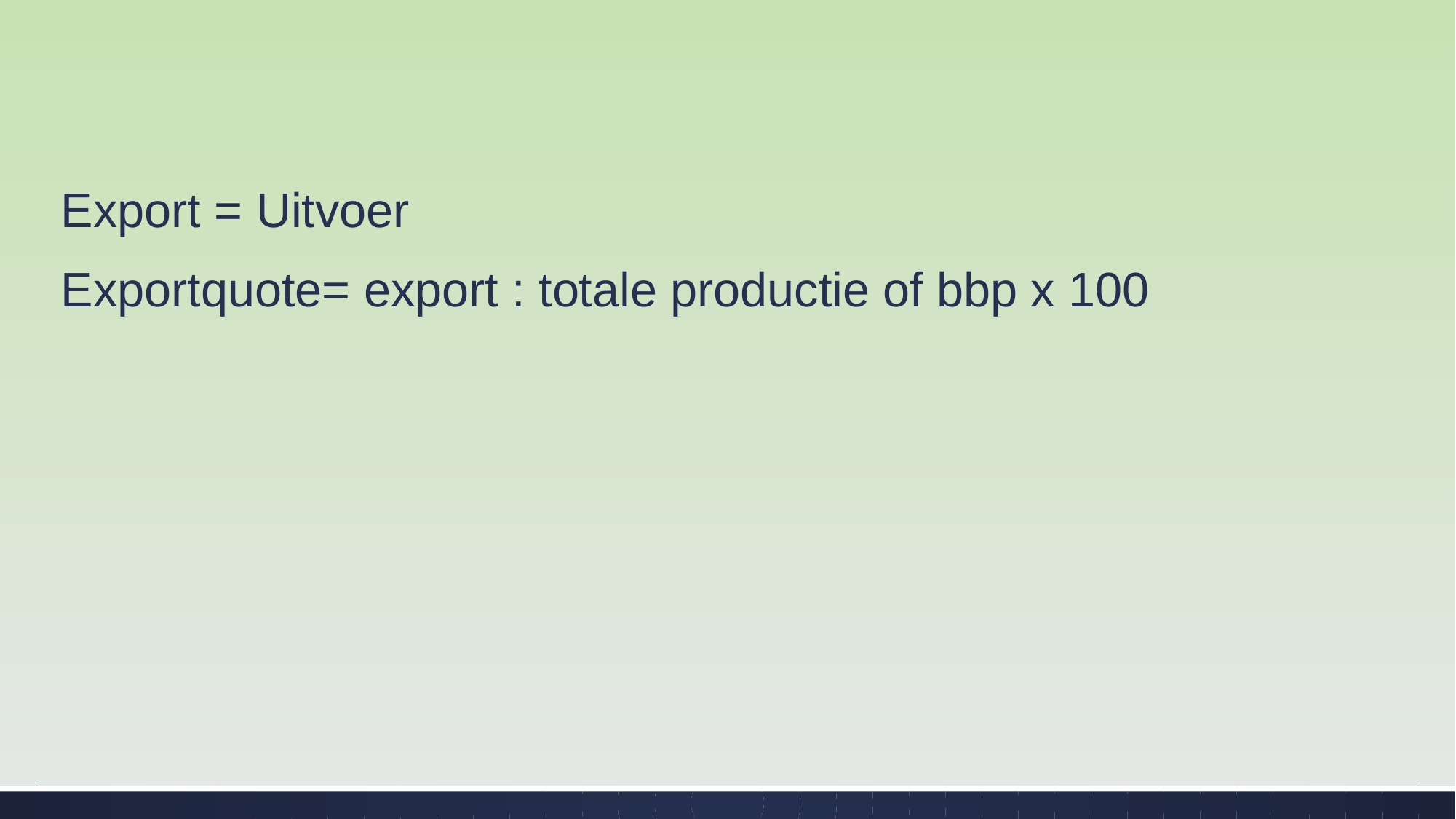

Export = Uitvoer
Exportquote= export : totale productie of bbp x 100